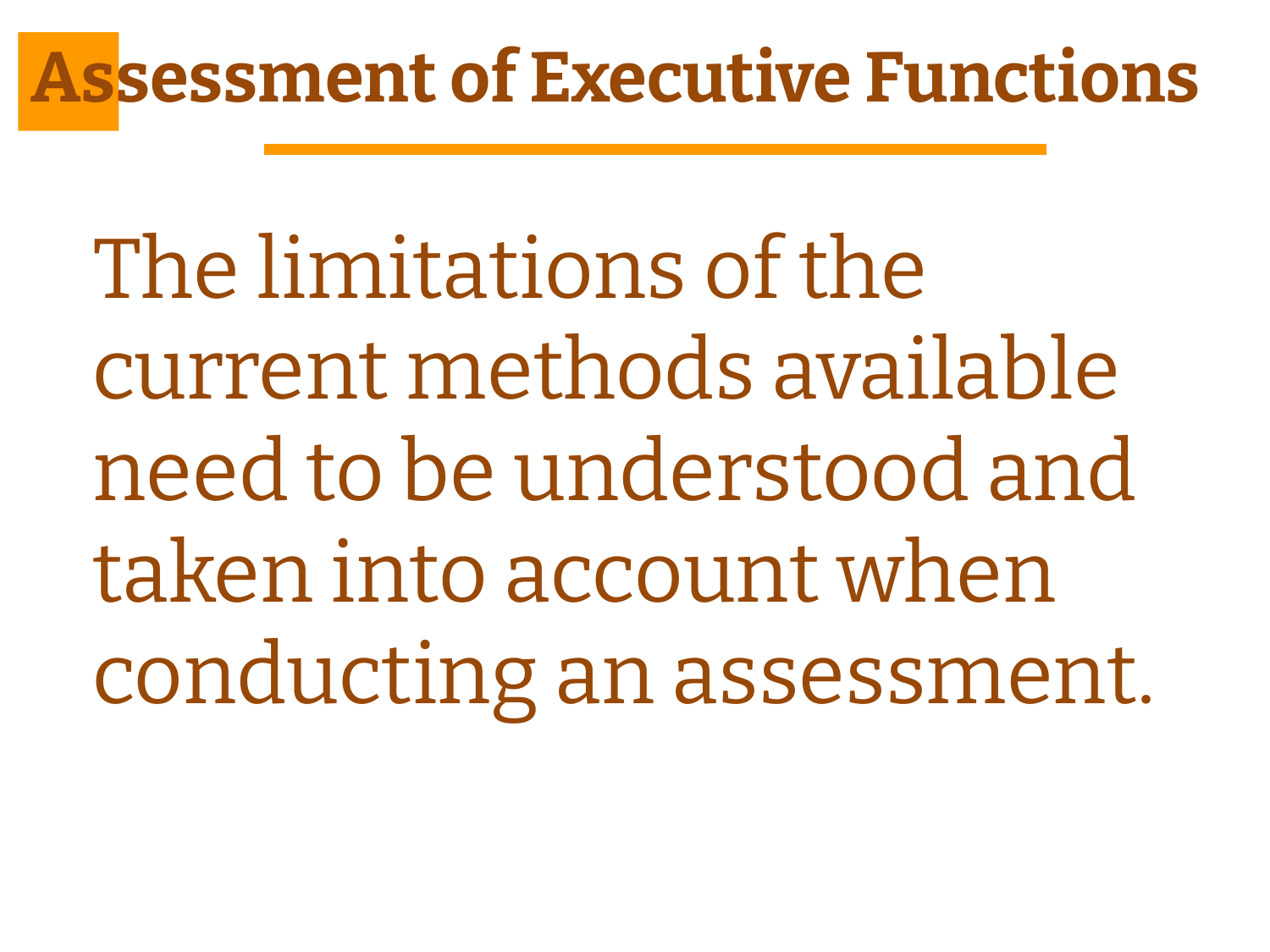

# Assessment of Executive Functions

The limitations of the current methods available need to be understood and taken into account when conducting an assessment.